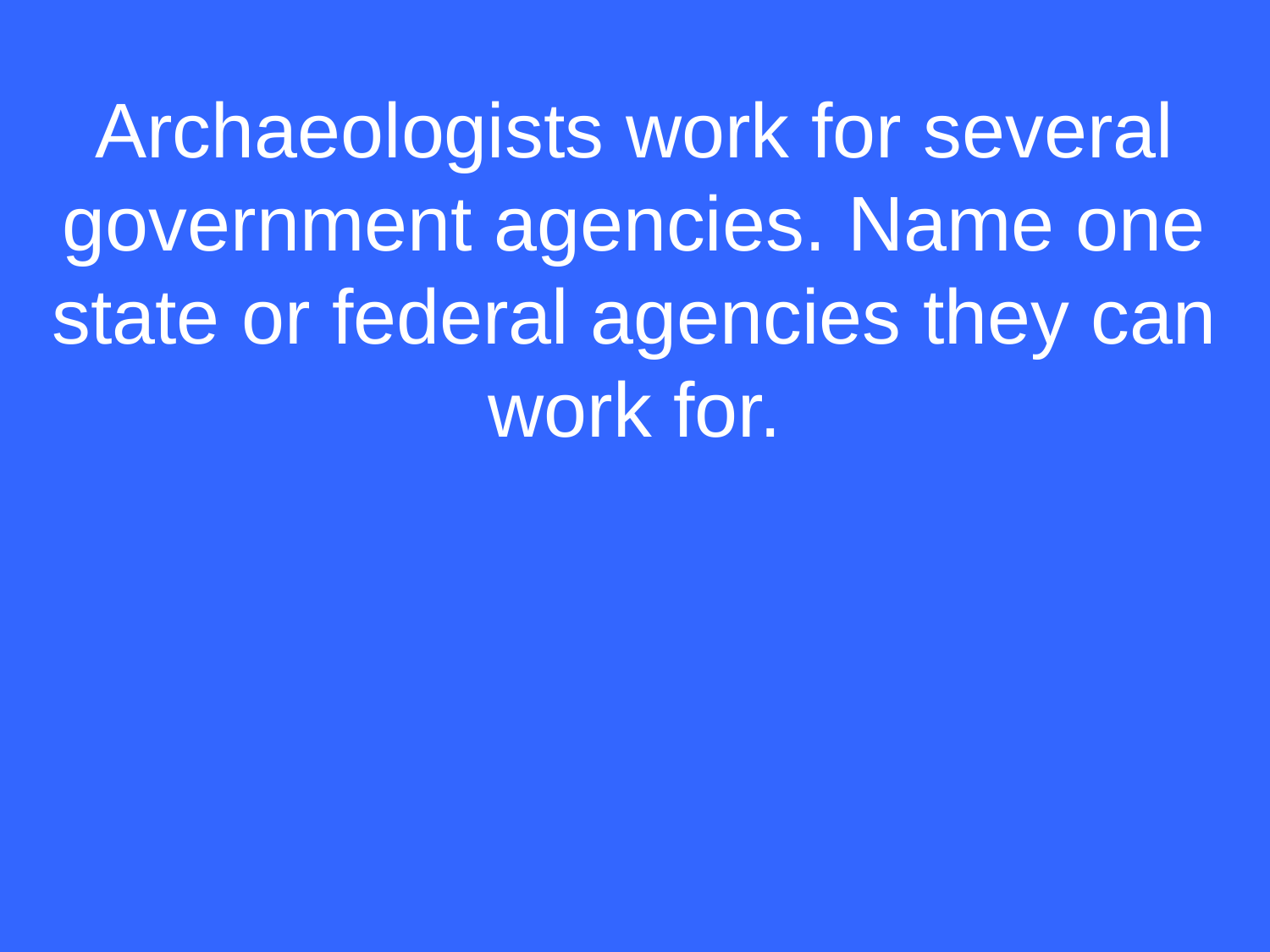

Archaeologists work for several government agencies. Name one state or federal agencies they can work for.